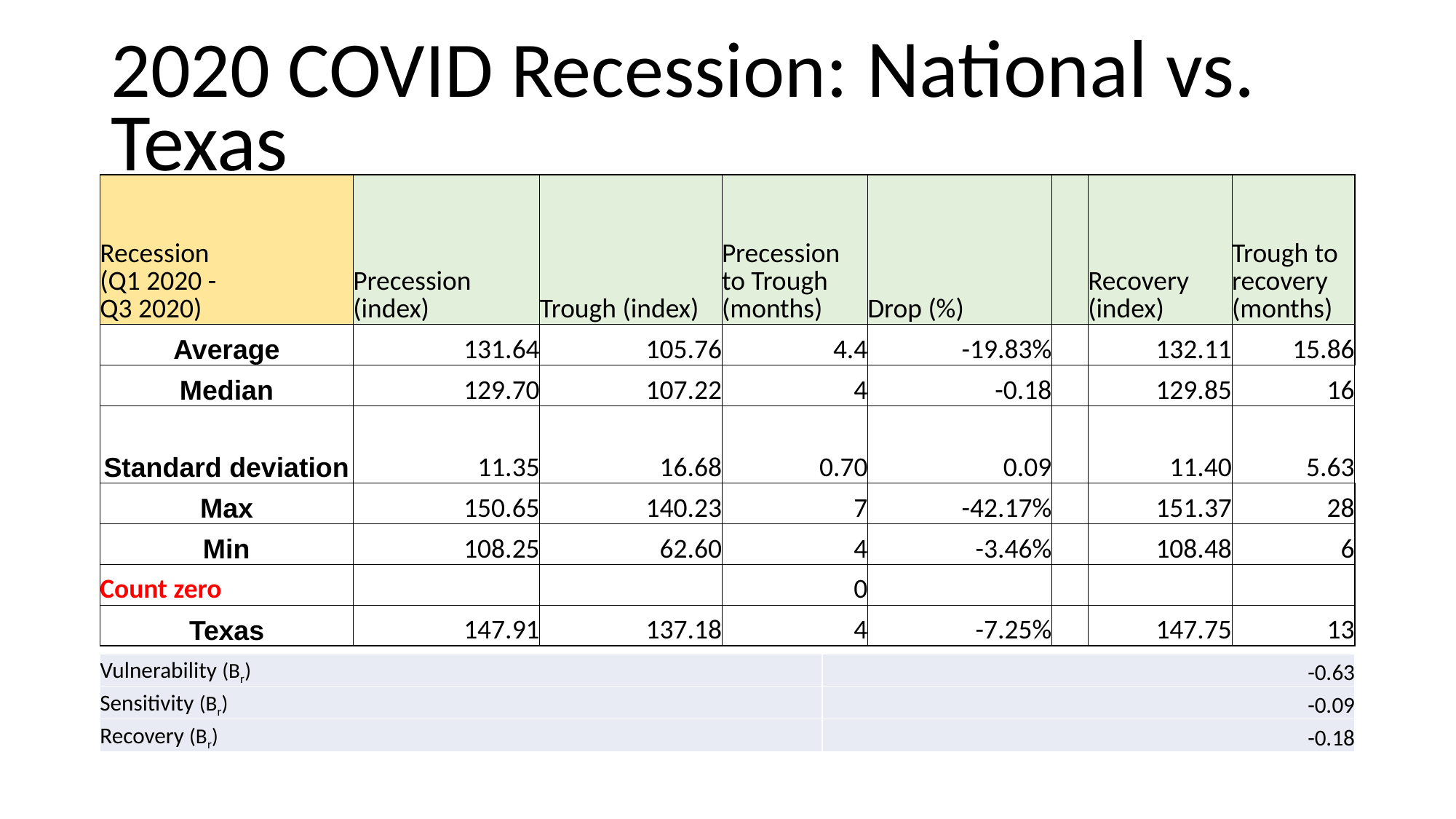

# 2020 COVID Recession: National vs. Texas
| Recession (Q1 2020 - Q3 2020) | Precession (index) | Trough (index) | Precession to Trough (months) | Drop (%) |  | Recovery (index) | Trough to recovery (months) |
| --- | --- | --- | --- | --- | --- | --- | --- |
| Average | 131.64 | 105.76 | 4.4 | -19.83% |  | 132.11 | 15.86 |
| Median | 129.70 | 107.22 | 4 | -0.18 |  | 129.85 | 16 |
| Standard deviation | 11.35 | 16.68 | 0.70 | 0.09 |  | 11.40 | 5.63 |
| Max | 150.65 | 140.23 | 7 | -42.17% |  | 151.37 | 28 |
| Min | 108.25 | 62.60 | 4 | -3.46% |  | 108.48 | 6 |
| Count zero |  |  | 0 |  |  |  |  |
| Texas | 147.91 | 137.18 | 4 | -7.25% |  | 147.75 | 13 |
| Vulnerability (Br) | -0.63 |
| --- | --- |
| Sensitivity (Br) | -0.09 |
| Recovery (Br) | -0.18 |